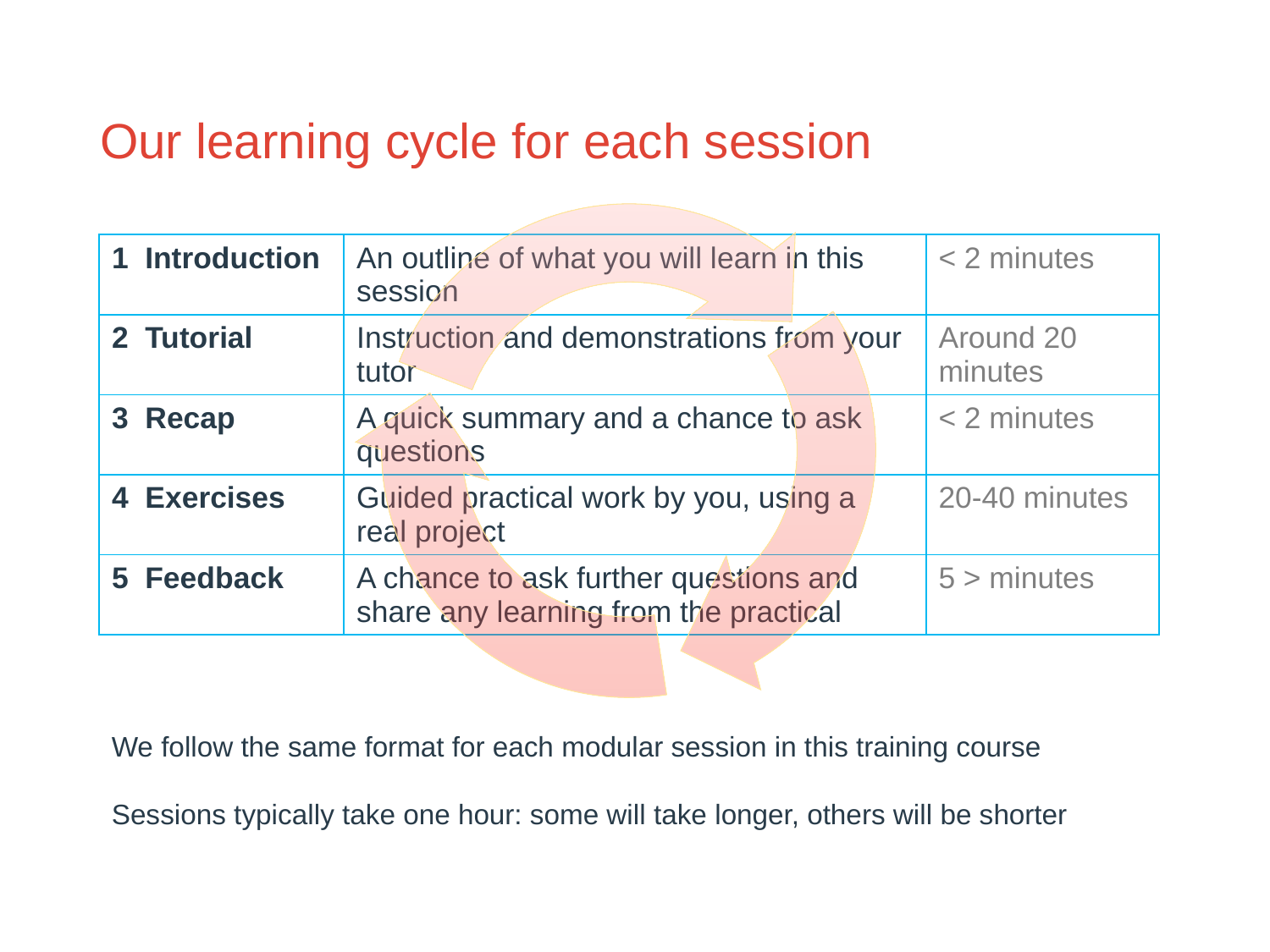

# Our learning cycle for each session

| 1 Introduction | An outline of what you will learn in this session | < 2 minutes |
| --- | --- | --- |
| 2 Tutorial | Instruction and demonstrations from your tutor | Around 20 minutes |
| 3 Recap | A quick summary and a chance to ask questions | < 2 minutes |
| 4 Exercises | Guided practical work by you, using a real project | 20-40 minutes |
| 5 Feedback | A chance to ask further questions and share any learning from the practical | 5 > minutes |
We follow the same format for each modular session in this training course

Sessions typically take one hour: some will take longer, others will be shorter